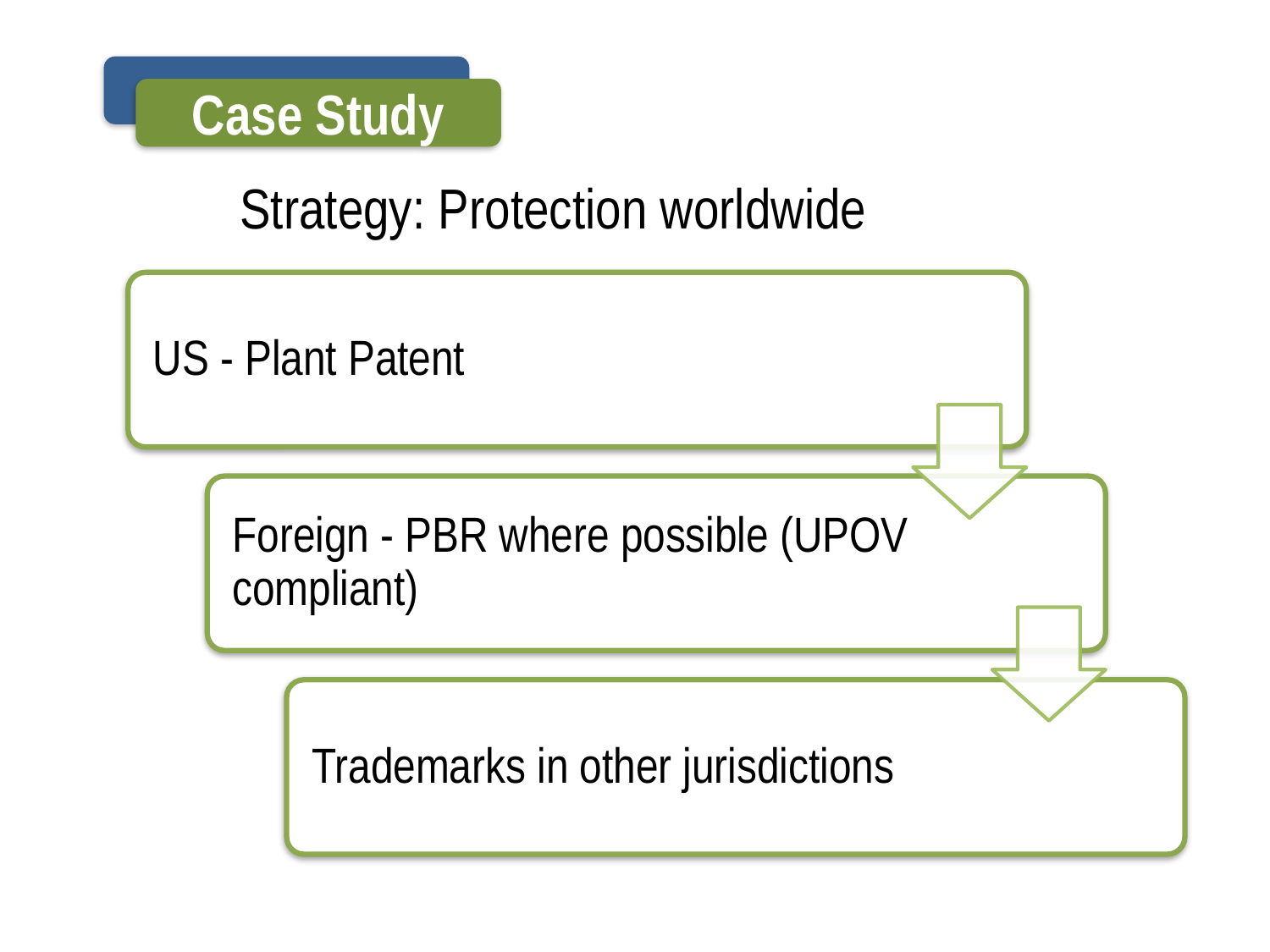

Case Study
Strategy: Protection worldwide
US - Plant Patent
Foreign - PBR where possible (UPOV compliant)
Trademarks in other jurisdictions